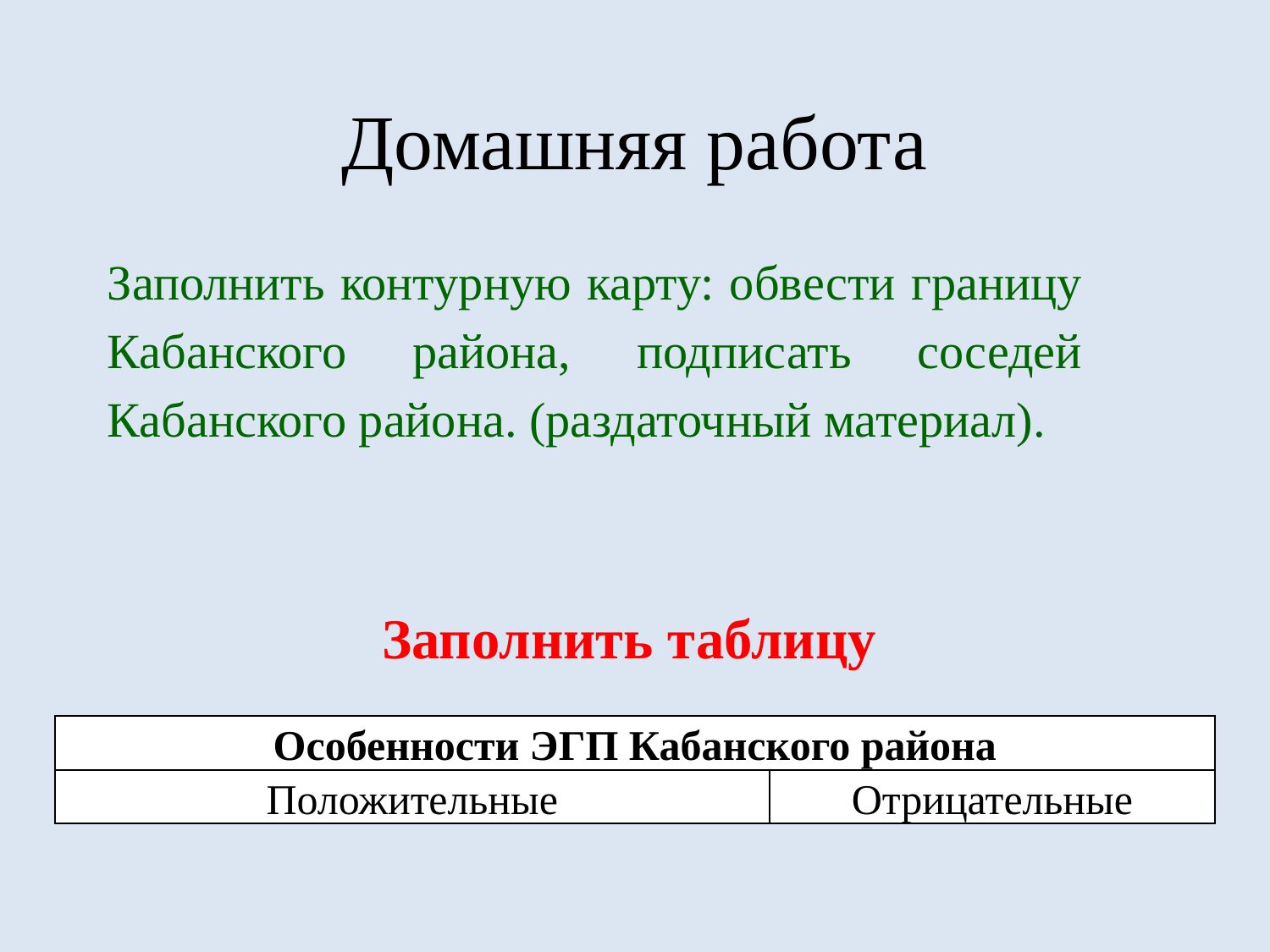

# Домашняя работа
Заполнить контурную карту: обвести границу Кабанского района, подписать соседей Кабанского района. (раздаточный материал).

Заполнить таблицу
| Особенности ЭГП Кабанского района |  |
| --- | --- |
| Положительные | Отрицательные |